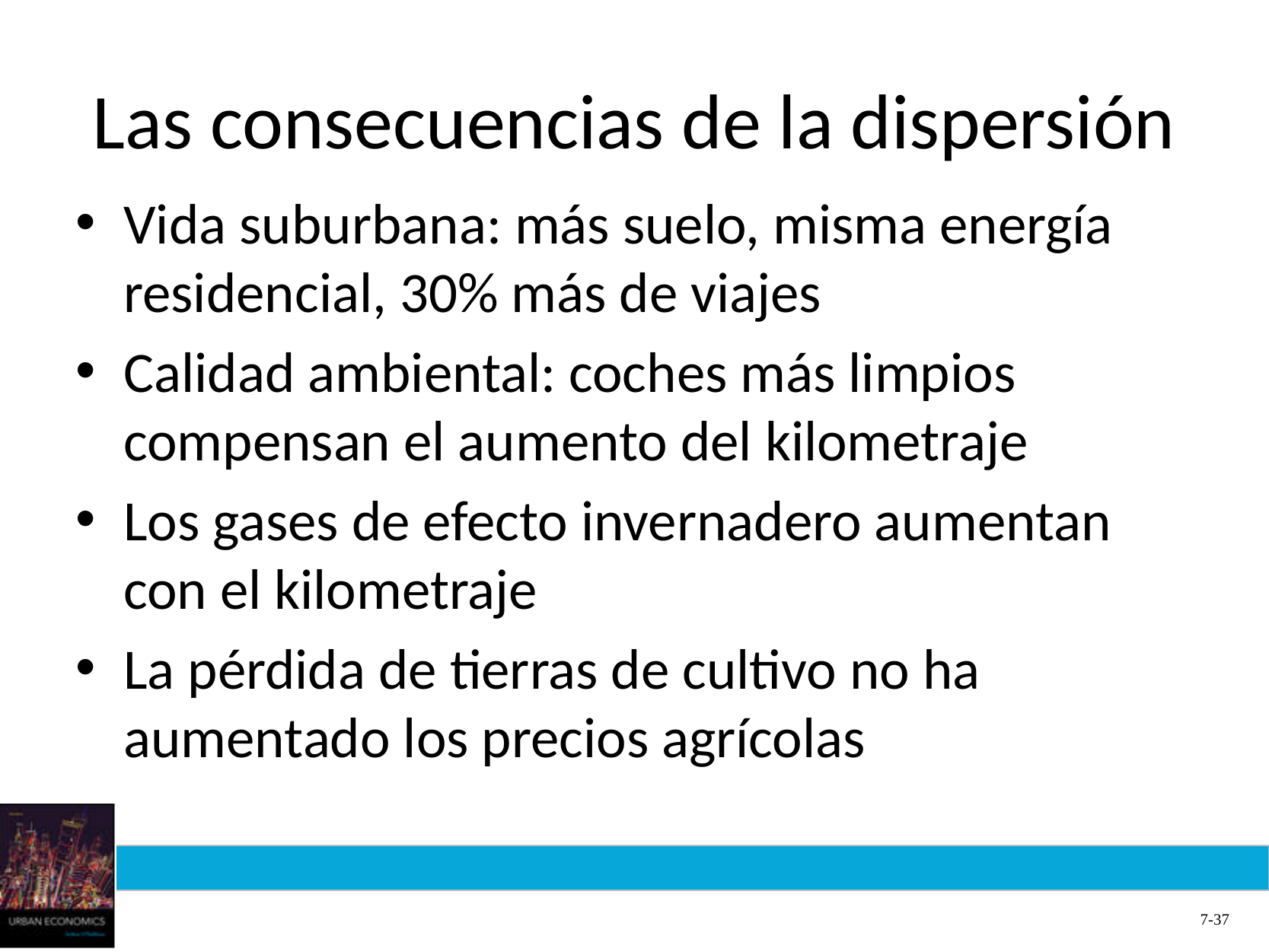

# Las consecuencias de la dispersión
Vida suburbana: más suelo, misma energía residencial, 30% más de viajes
Calidad ambiental: coches más limpios compensan el aumento del kilometraje
Los gases de efecto invernadero aumentan con el kilometraje
La pérdida de tierras de cultivo no ha aumentado los precios agrícolas
7-37